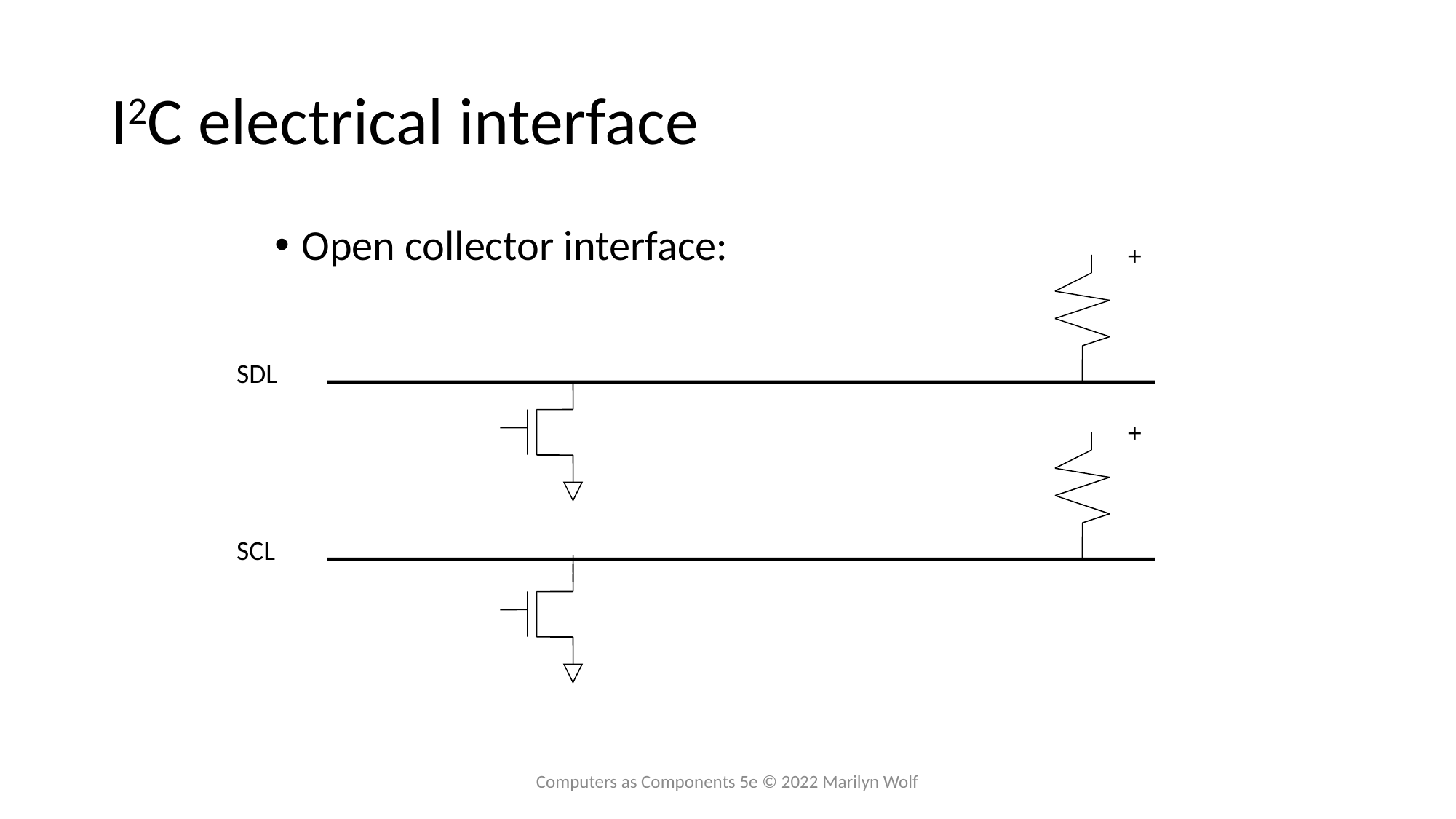

# I2C electrical interface
Open collector interface:
+

SDL

+

SCL

Computers as Components 5e © 2022 Marilyn Wolf